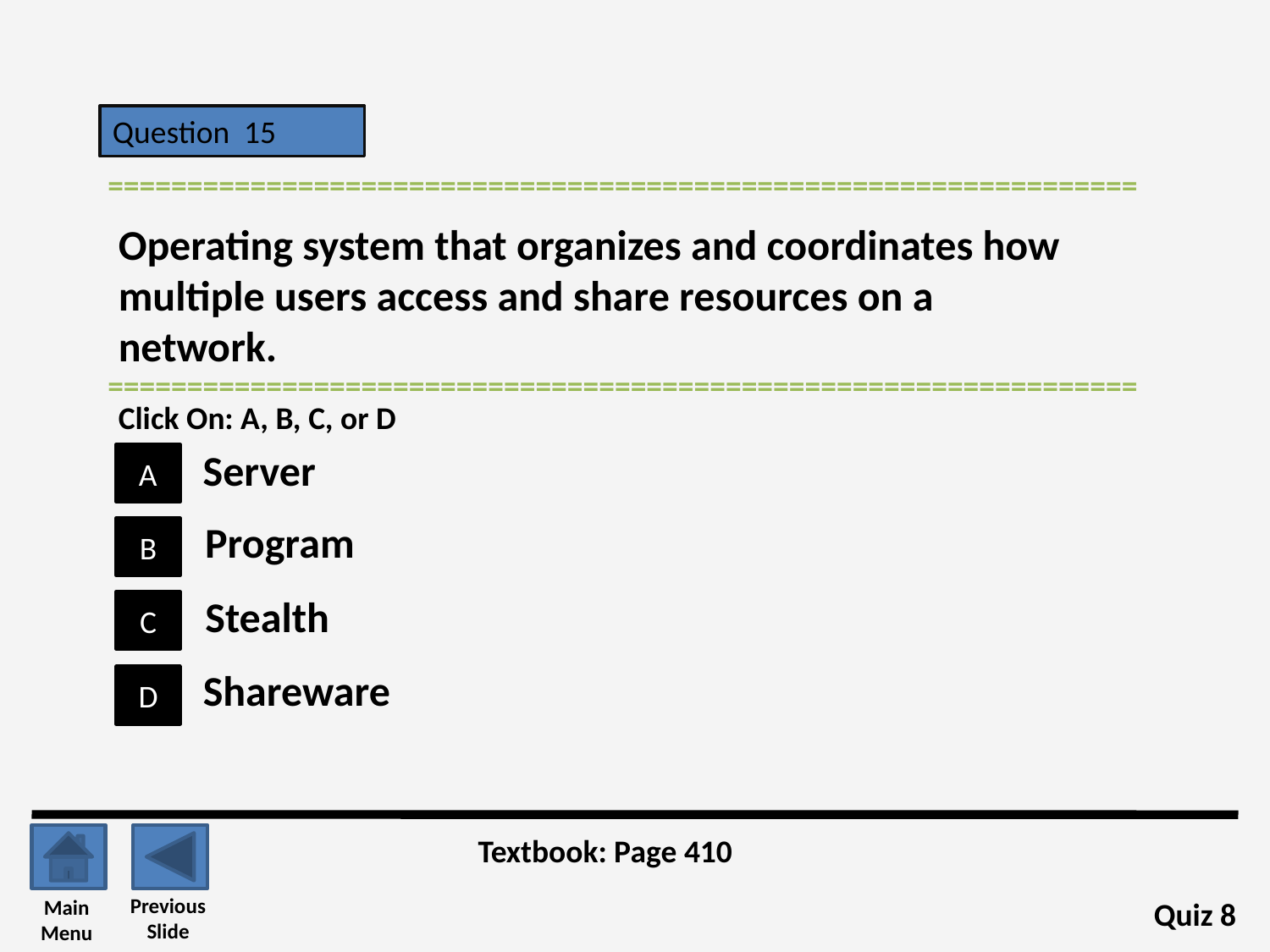

Question  15
=================================================================
Operating system that organizes and coordinates how multiple users access and share resources on a network.
=================================================================
Click On: A, B, C, or D

Server
A
Program
B
Stealth
C
Shareware
D

Textbook: Page 410
Previous
Slide
Main
Menu
Quiz 8